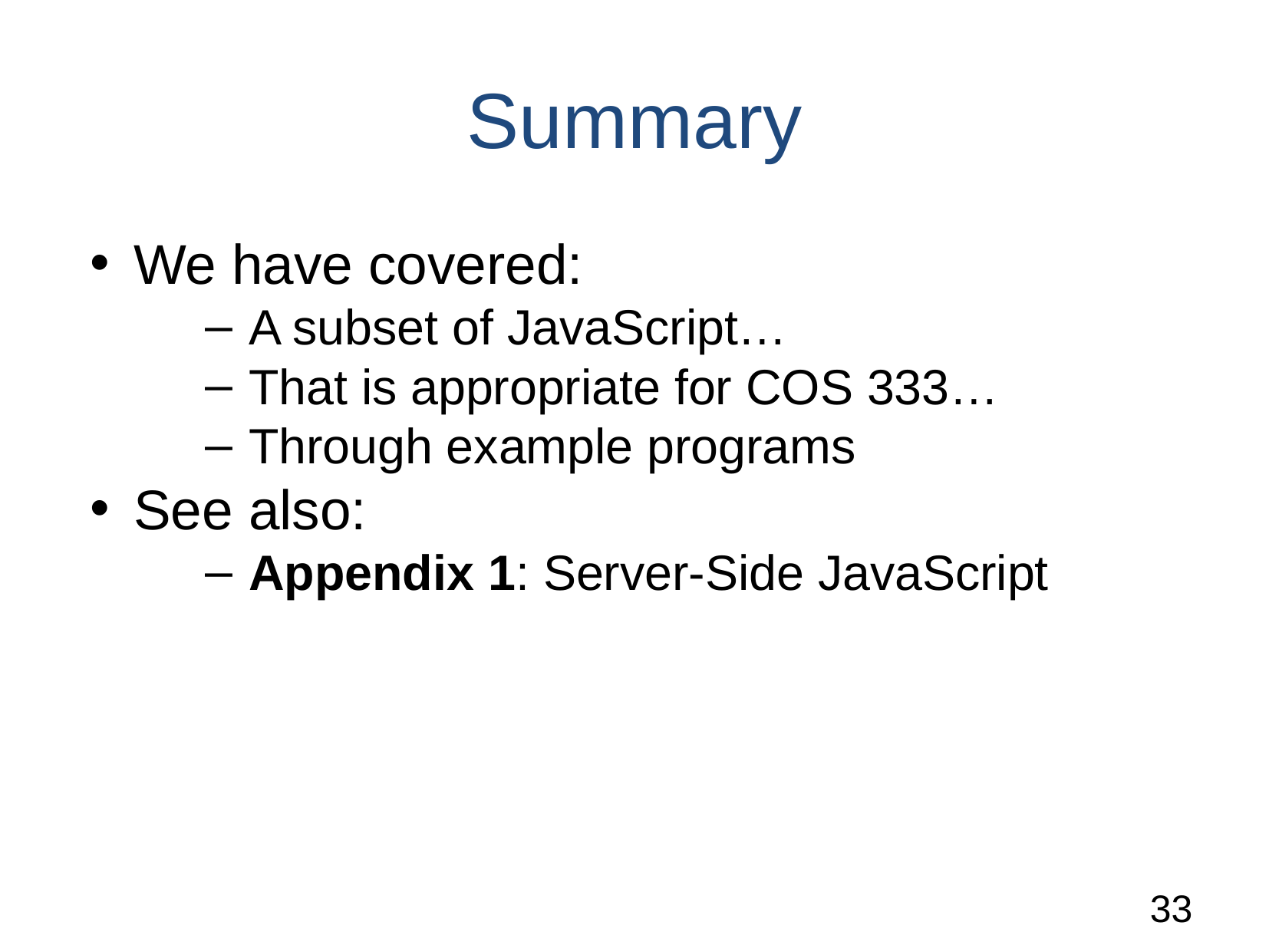

# Summary
We have covered:
A subset of JavaScript…
That is appropriate for COS 333…
Through example programs
See also:
Appendix 1: Server-Side JavaScript

33